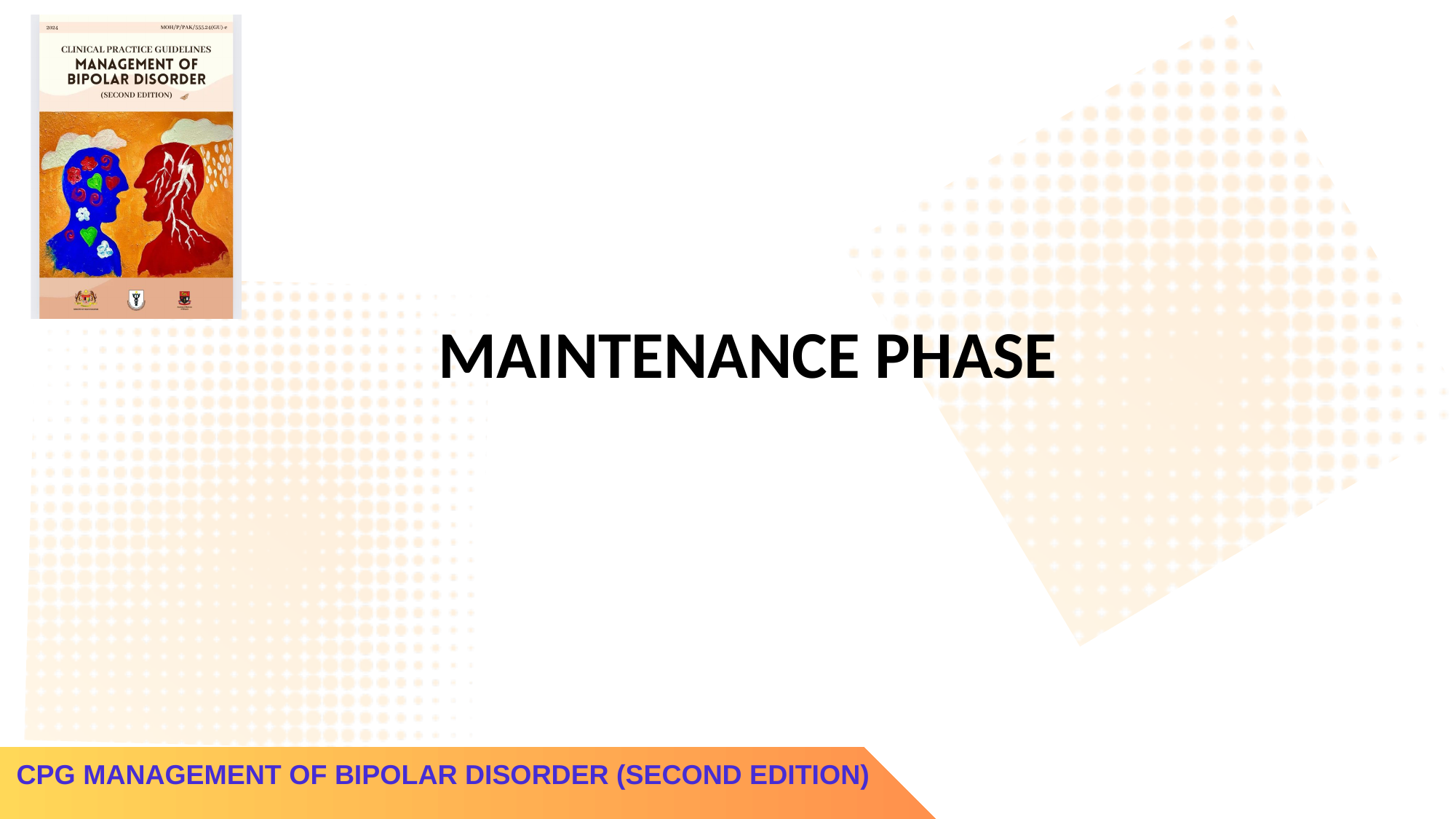

MAINTENANCE PHASE

CPG MANAGEMENT OF BIPOLAR DISORDER (SECOND EDITION)